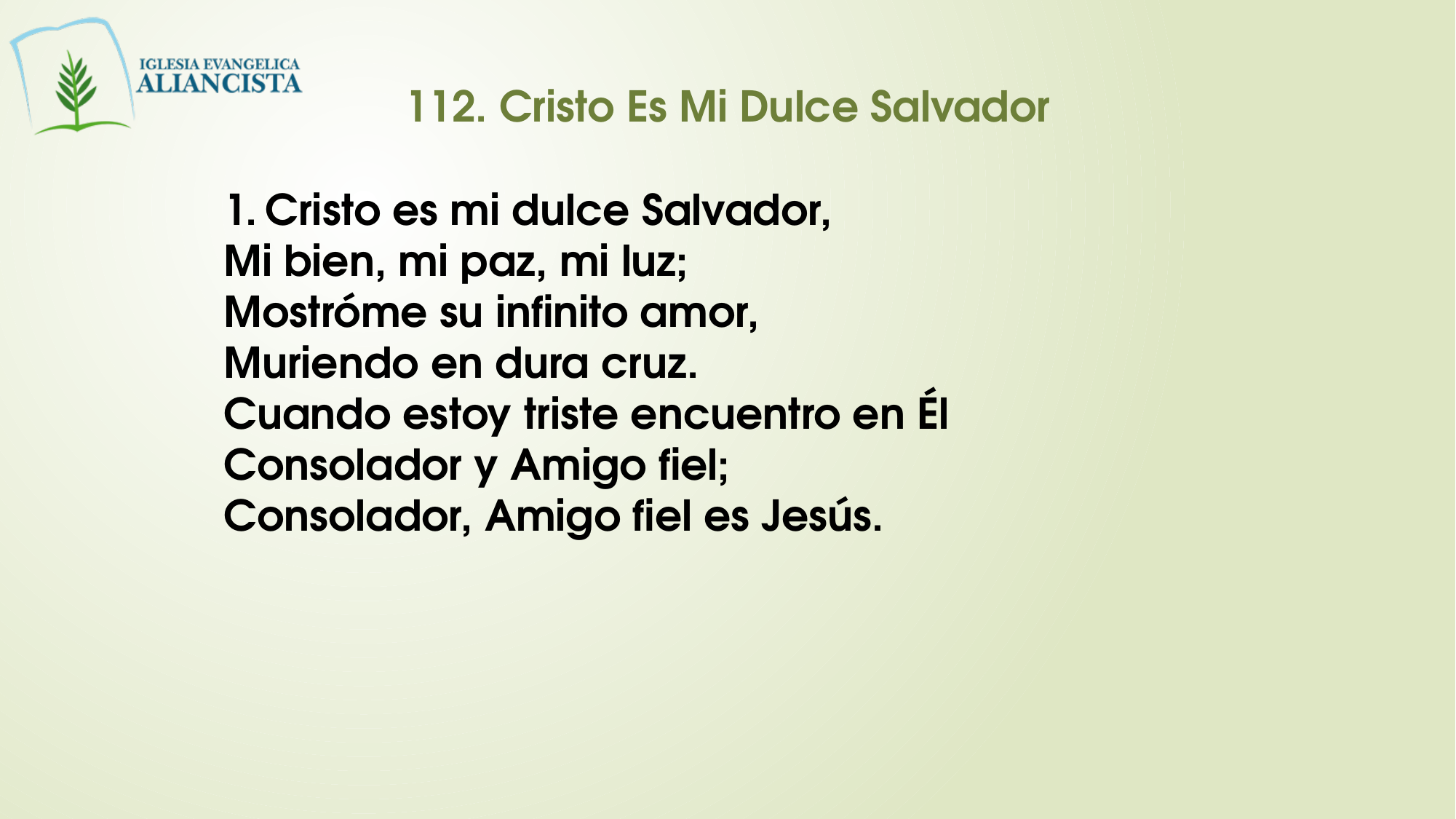

112. Cristo Es Mi Dulce Salvador
1. Cristo es mi dulce Salvador,
Mi bien, mi paz, mi luz;
Mostróme su infinito amor,
Muriendo en dura cruz.
Cuando estoy triste encuentro en Él
Consolador y Amigo fiel;
Consolador, Amigo fiel es Jesús.